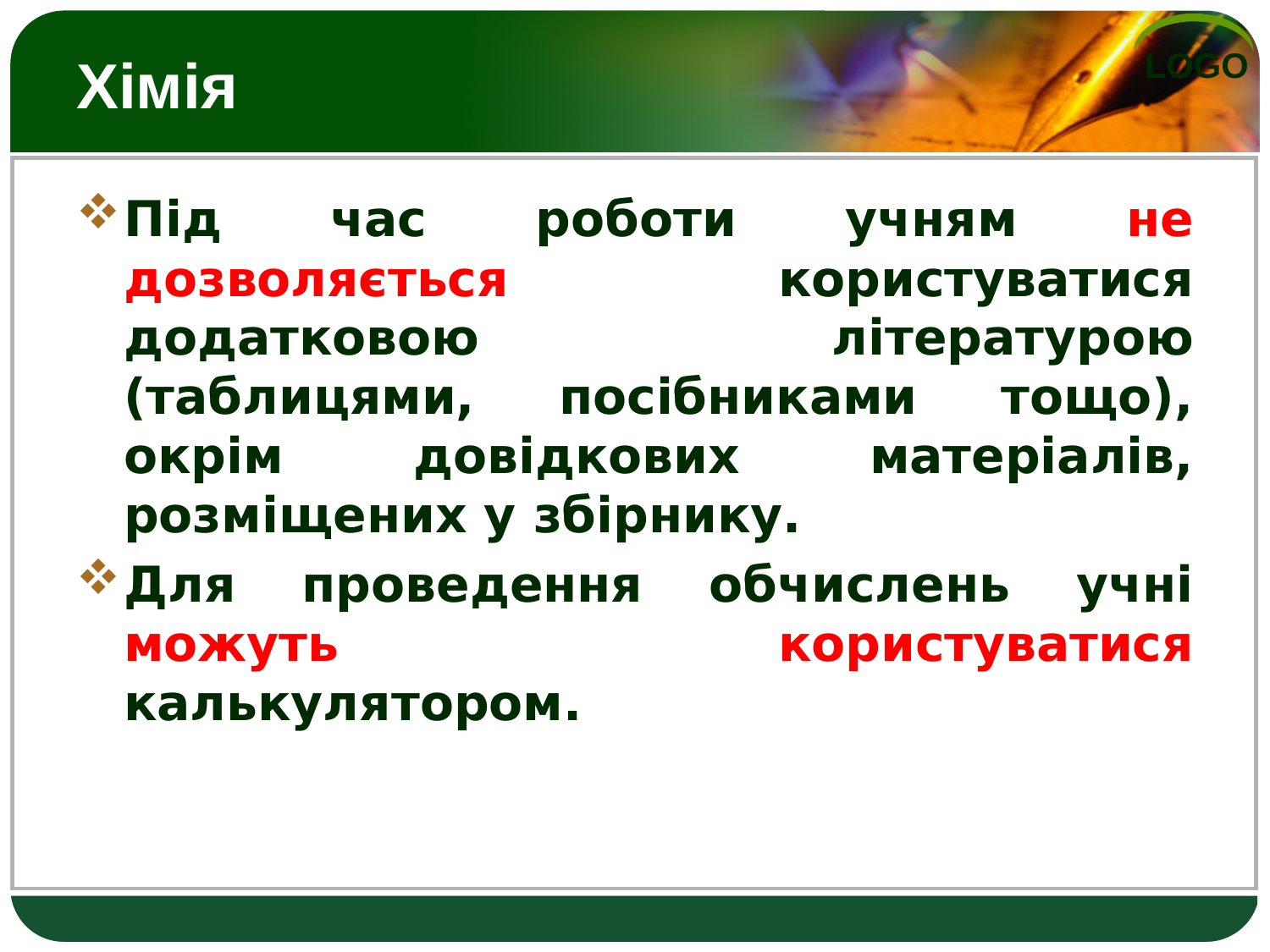

# Хімія
Під час роботи учням не дозволяється користуватися додатковою літературою (таблицями, посібниками тощо), окрім довідкових матеріалів, розміщених у збірнику.
Для проведення обчислень учні можуть користуватися калькулятором.